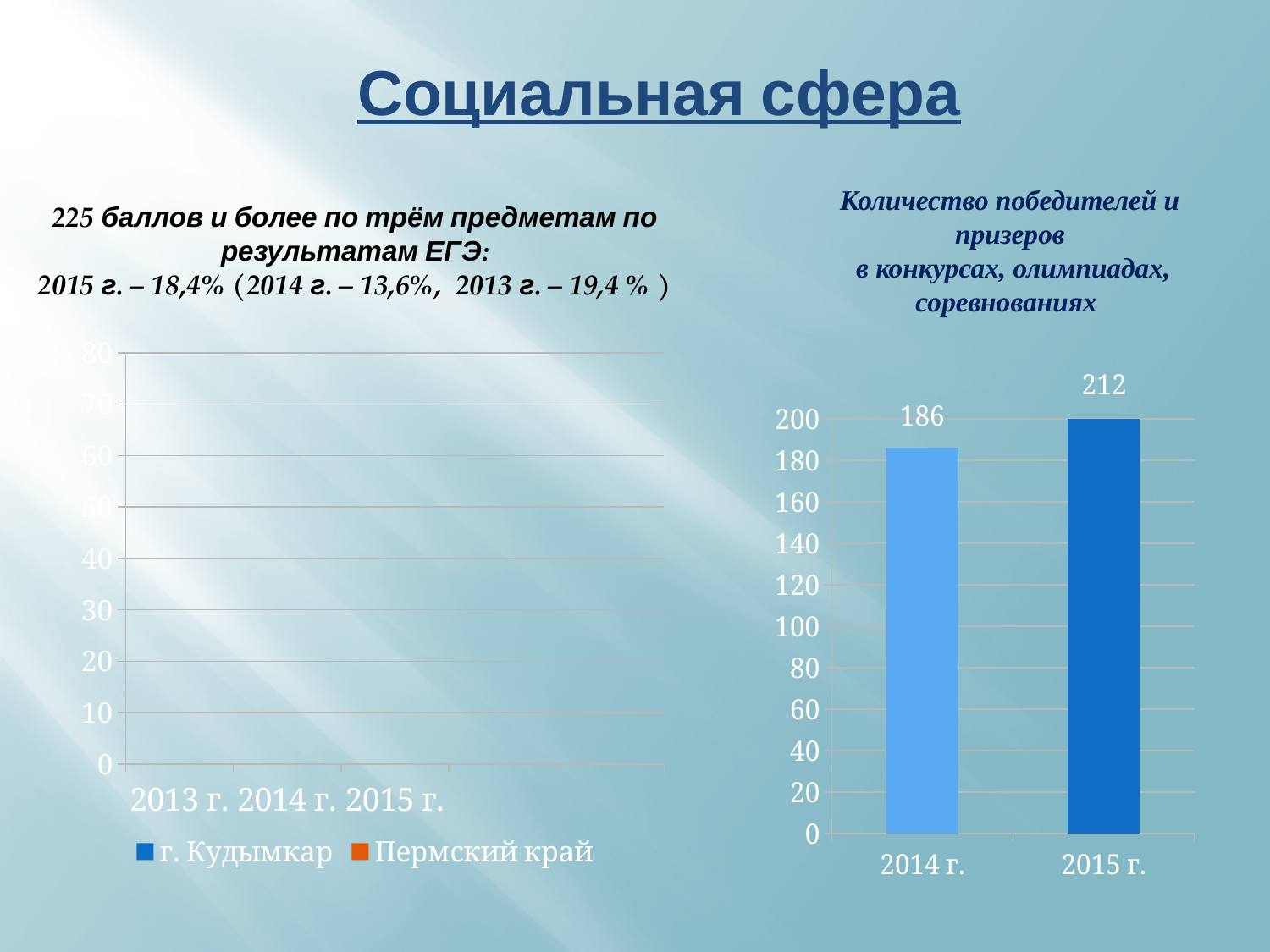

Социальная сфера
Количество победителей и призеров
 в конкурсах, олимпиадах, соревнованиях
225 баллов и более по трём предметам по результатам ЕГЭ:
2015 г. – 18,4% (2014 г. – 13,6%,  2013 г. – 19,4 % )

### Chart

| Category | г. Кудымкар | Пермский край |  |
|---|---|---|---|
| 2013 г. | 68.8 | 64.4 | None |
| 2014 г. | 60.7 | 59.6 | None |
| 2015 г. | 60.9 | 59.0 | None |

### Chart

| Category | Столбец1 |
|---|---|
| 2014 г. | 186.0 |
| 2015 г. | 212.0 |